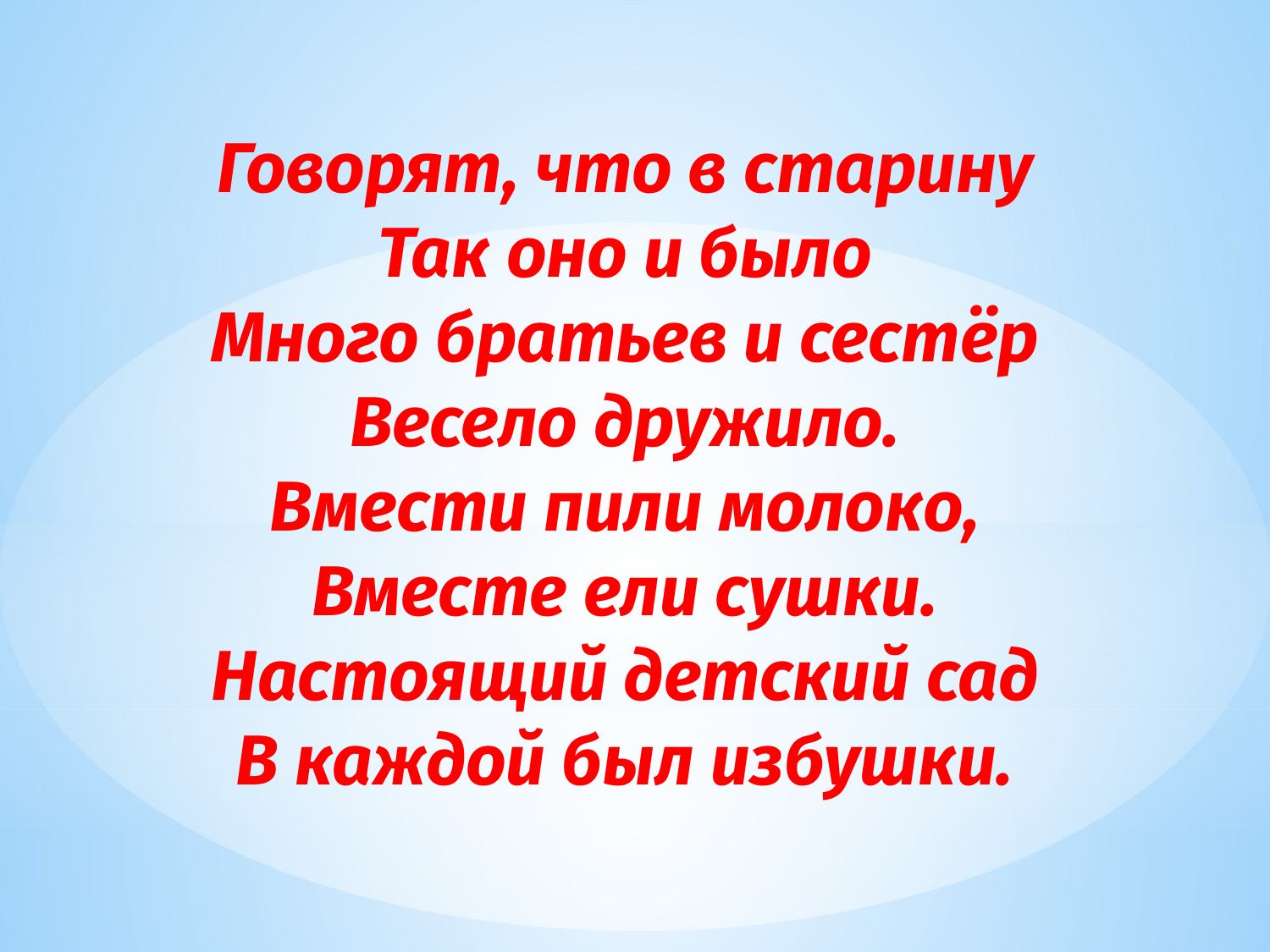

Говорят, что в старину
Так оно и было
Много братьев и сестёр
Весело дружило.
Вмести пили молоко,
Вместе ели сушки.
Настоящий детский сад
В каждой был избушки.